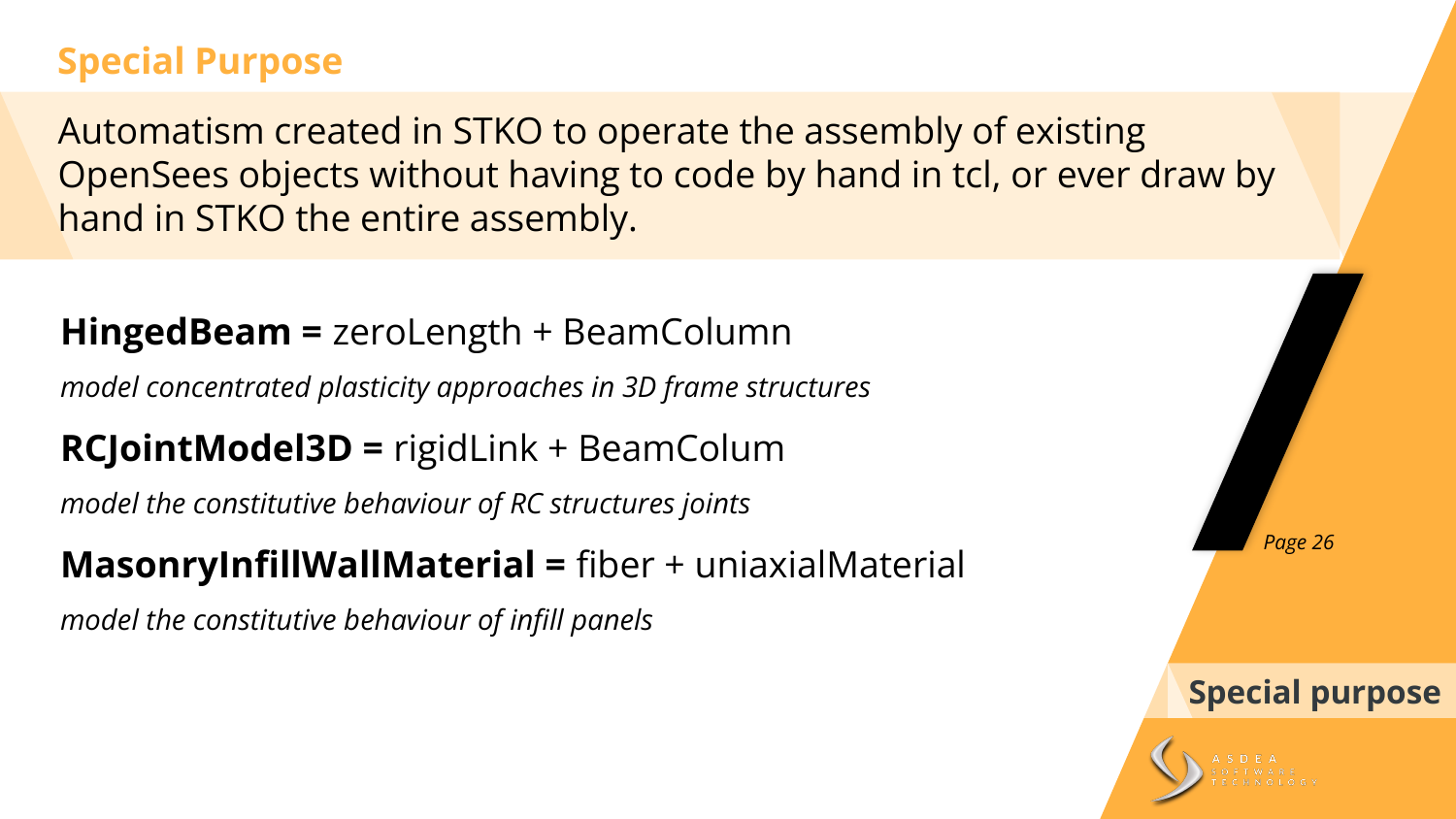

Special Purpose

Automatism created in STKO to operate the assembly of existing OpenSees objects without having to code by hand in tcl, or ever draw by hand in STKO the entire assembly.
HingedBeam = zeroLength + BeamColumn
model concentrated plasticity approaches in 3D frame structures
RCJointModel3D = rigidLink + BeamColum
model the constitutive behaviour of RC structures joints
MasonryInfillWallMaterial = fiber + uniaxialMaterial
model the constitutive behaviour of infill panels
Page 26

Special purpose